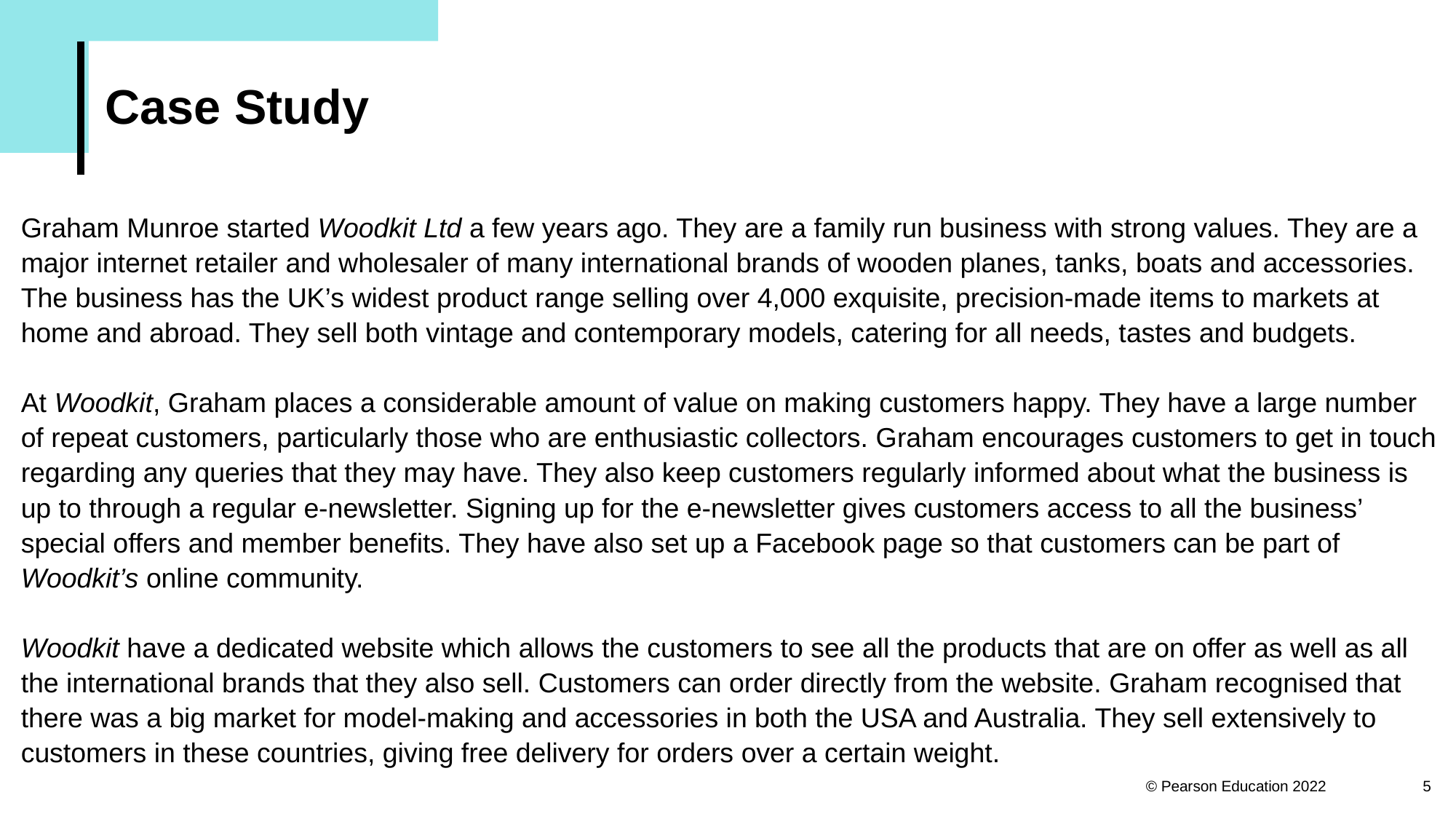

# Case Study
Graham Munroe started Woodkit Ltd a few years ago. They are a family run business with strong values. They are a major internet retailer and wholesaler of many international brands of wooden planes, tanks, boats and accessories. The business has the UK’s widest product range selling over 4,000 exquisite, precision-made items to markets at home and abroad. They sell both vintage and contemporary models, catering for all needs, tastes and budgets.

At Woodkit, Graham places a considerable amount of value on making customers happy. They have a large number of repeat customers, particularly those who are enthusiastic collectors. Graham encourages customers to get in touch regarding any queries that they may have. They also keep customers regularly informed about what the business is up to through a regular e-newsletter. Signing up for the e-newsletter gives customers access to all the business’ special offers and member benefits. They have also set up a Facebook page so that customers can be part of Woodkit’s online community.

Woodkit have a dedicated website which allows the customers to see all the products that are on offer as well as all the international brands that they also sell. Customers can order directly from the website. Graham recognised that there was a big market for model-making and accessories in both the USA and Australia. They sell extensively to
customers in these countries, giving free delivery for orders over a certain weight.